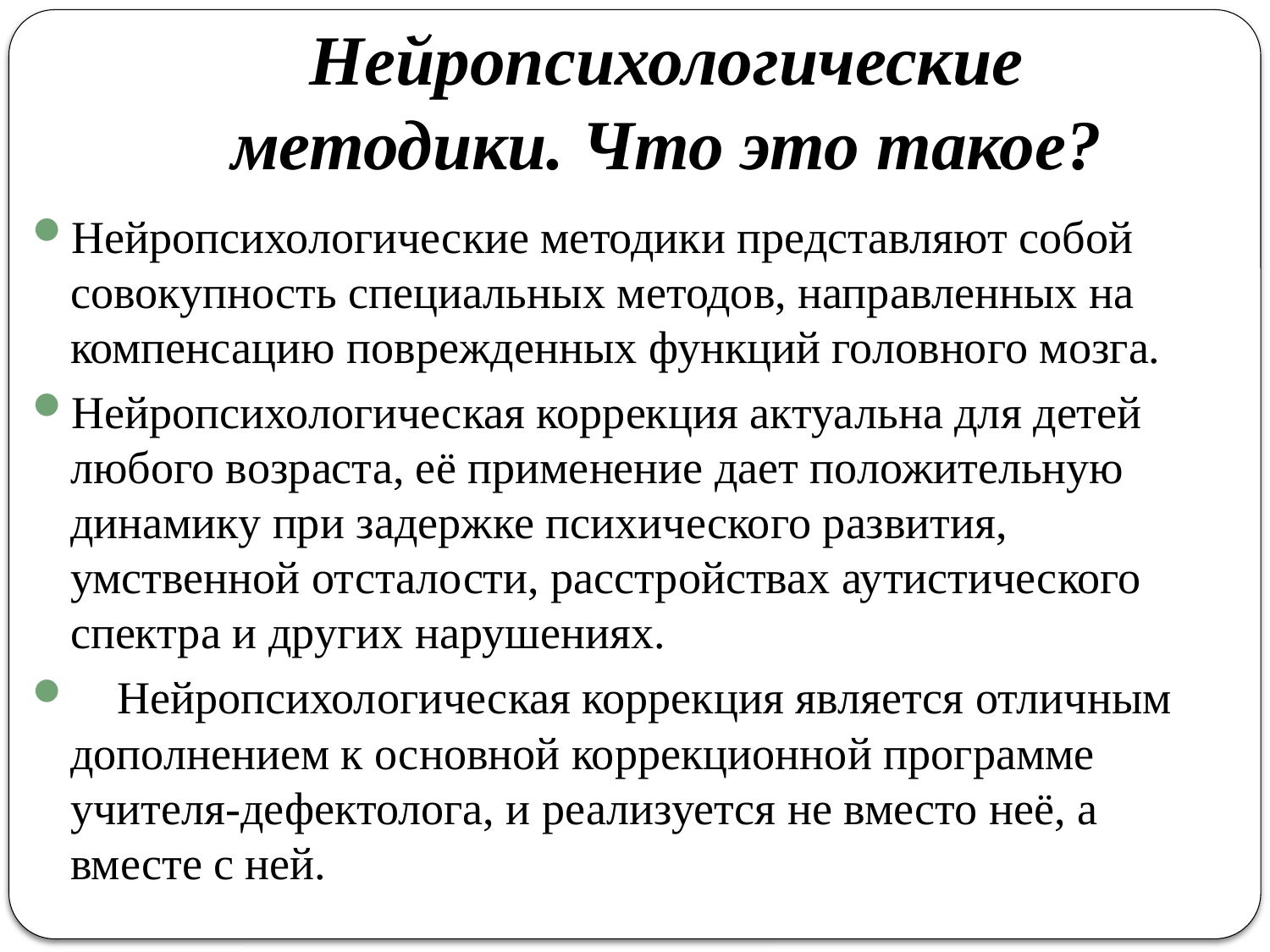

# Нейропсихологические методики. Что это такое?
Нейропсихологические методики представляют собой совокупность специальных методов, направленных на компенсацию поврежденных функций головного мозга.
Нейропсихологическая коррекция актуальна для детей любого возраста, её применение дает положительную динамику при задержке психического развития, умственной отсталости, расстройствах аутистического спектра и других нарушениях.
    Нейропсихологическая коррекция является отличным дополнением к основной коррекционной программе учителя-дефектолога, и реализуется не вместо неё, а вместе с ней.